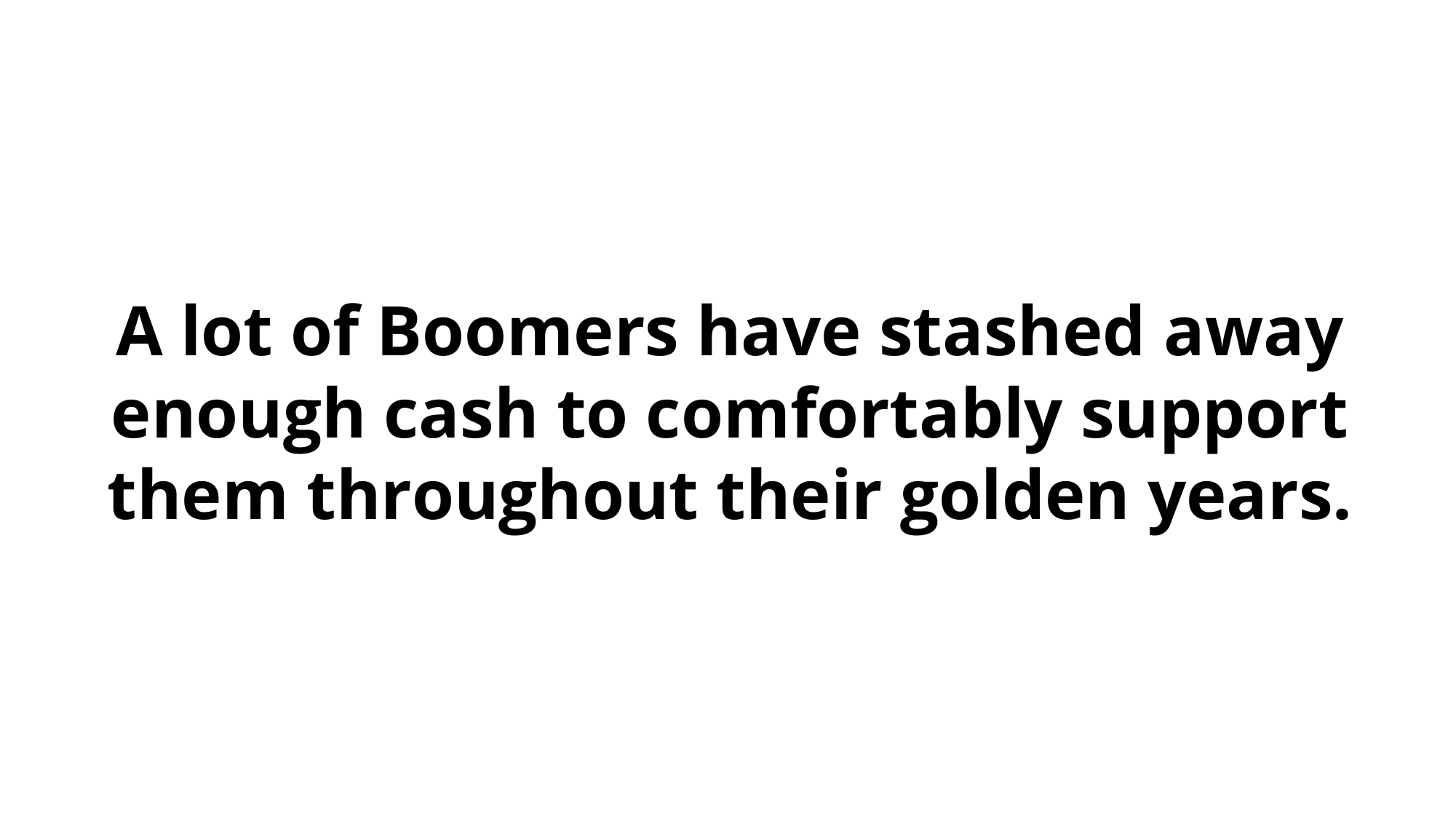

A lot of Boomers have stashed away enough cash to comfortably support them throughout their golden years.